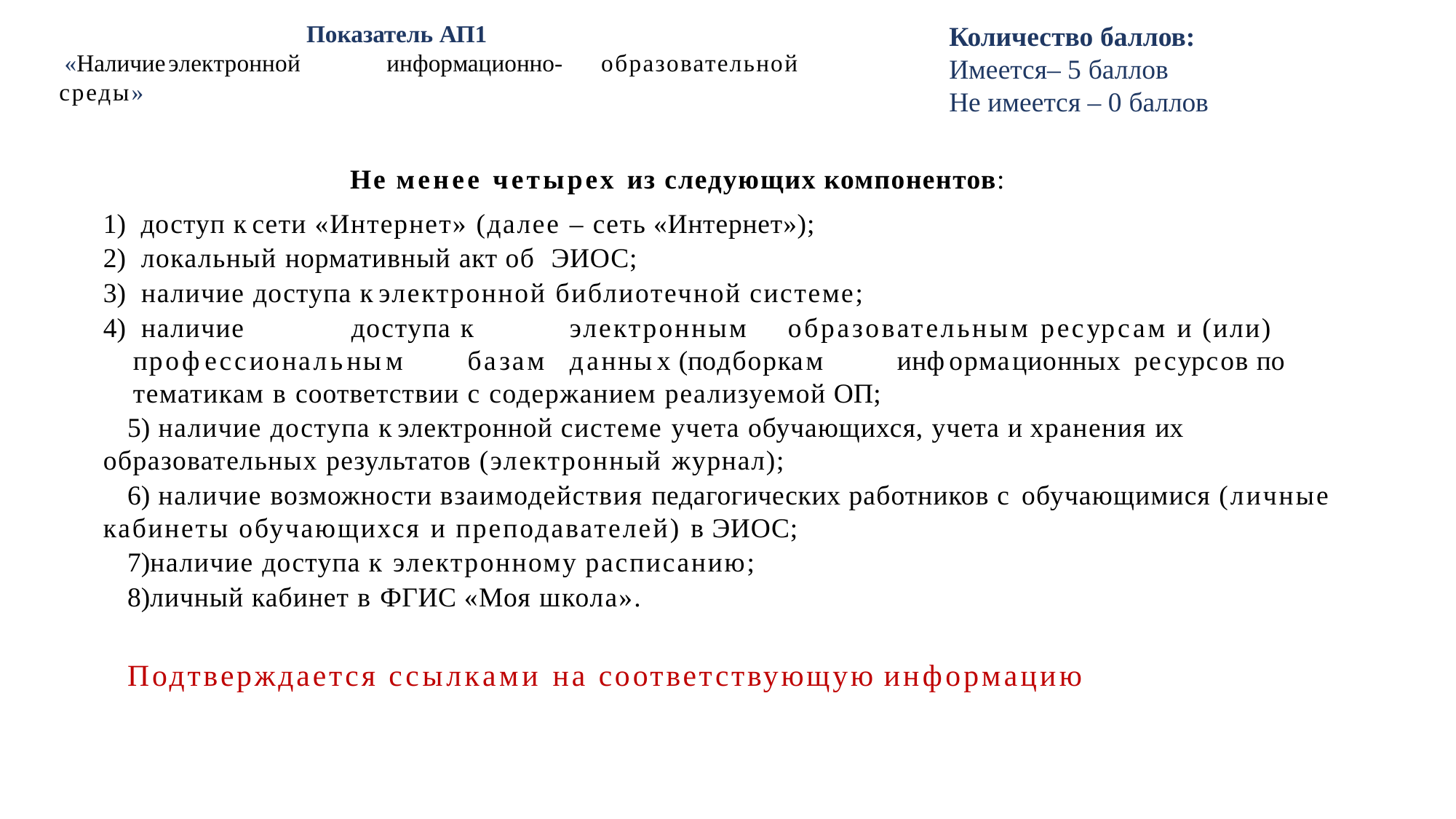

Количество баллов:
Имеется– 5 баллов
Не имеется – 0 баллов
Показатель АП1
«Наличие	электронной	информационно-  образовательной среды»
Не менее четырех из следующих компонентов:
 доступ к сети «Интернет» (далее – сеть «Интернет»);
 локальный нормативный акт об  ЭИОС;
 наличие доступа к электронной библиотечной системе;
 наличие	доступа	к	электронным	образовательным ресурсам и (или) профессиональным	 базам	данных	(подборкам	информационных  ресурсов по  тематикам в соответствии с содержанием реализуемой ОП;
 наличие доступа к электронной системе учета обучающихся, учета и хранения их  образовательных результатов (электронный журнал);
 наличие возможности взаимодействия педагогических работников с обучающимися (личные кабинеты обучающихся и преподавателей) в ЭИОС;
наличие доступа к  электронному расписанию;
личный кабинет в ФГИС «Моя школа».

Подтверждается ссылками на соответствующую информацию